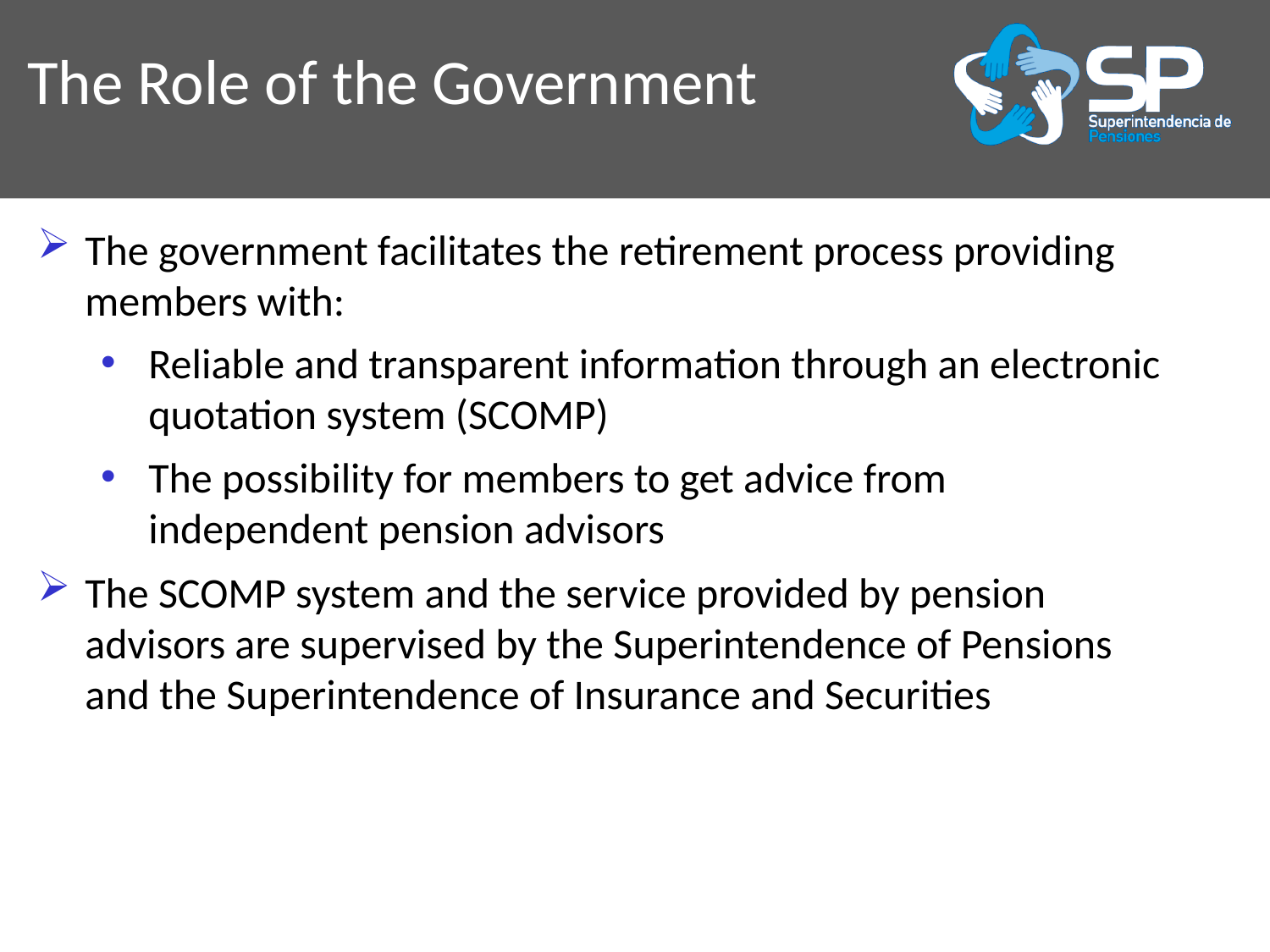

The Role of the Government
The government facilitates the retirement process providing members with:
Reliable and transparent information through an electronic quotation system (SCOMP)
The possibility for members to get advice from independent pension advisors
The SCOMP system and the service provided by pension advisors are supervised by the Superintendence of Pensions and the Superintendence of Insurance and Securities